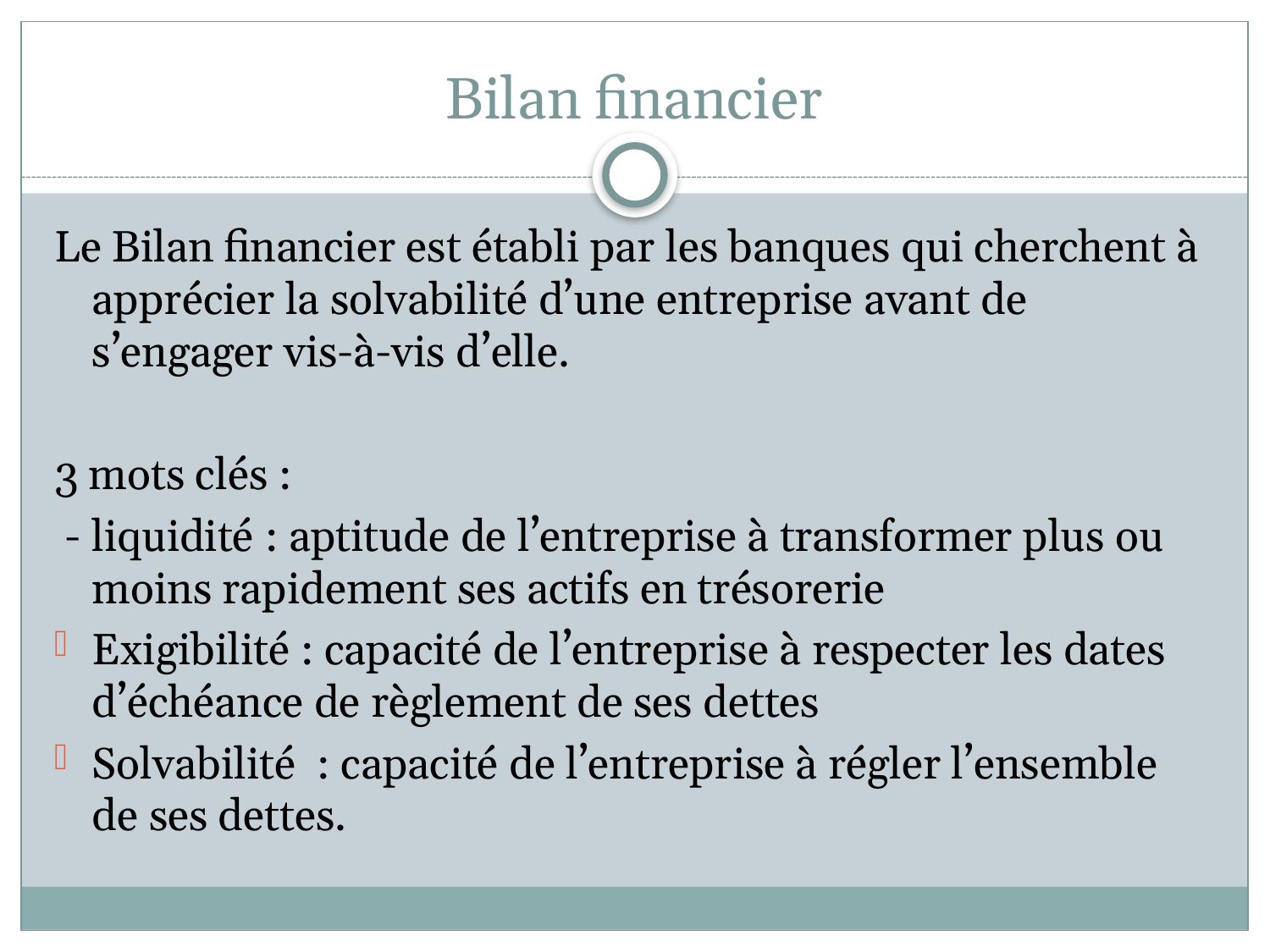

# Bilan financier
Le Bilan financier est établi par les banques qui cherchent à apprécier la solvabilité d’une entreprise avant de s’engager vis-à-vis d’elle.

3 mots clés :
 - liquidité : aptitude de l’entreprise à transformer plus ou moins rapidement ses actifs en trésorerie
Exigibilité : capacité de l’entreprise à respecter les dates d’échéance de règlement de ses dettes
Solvabilité  : capacité de l’entreprise à régler l’ensemble de ses dettes.